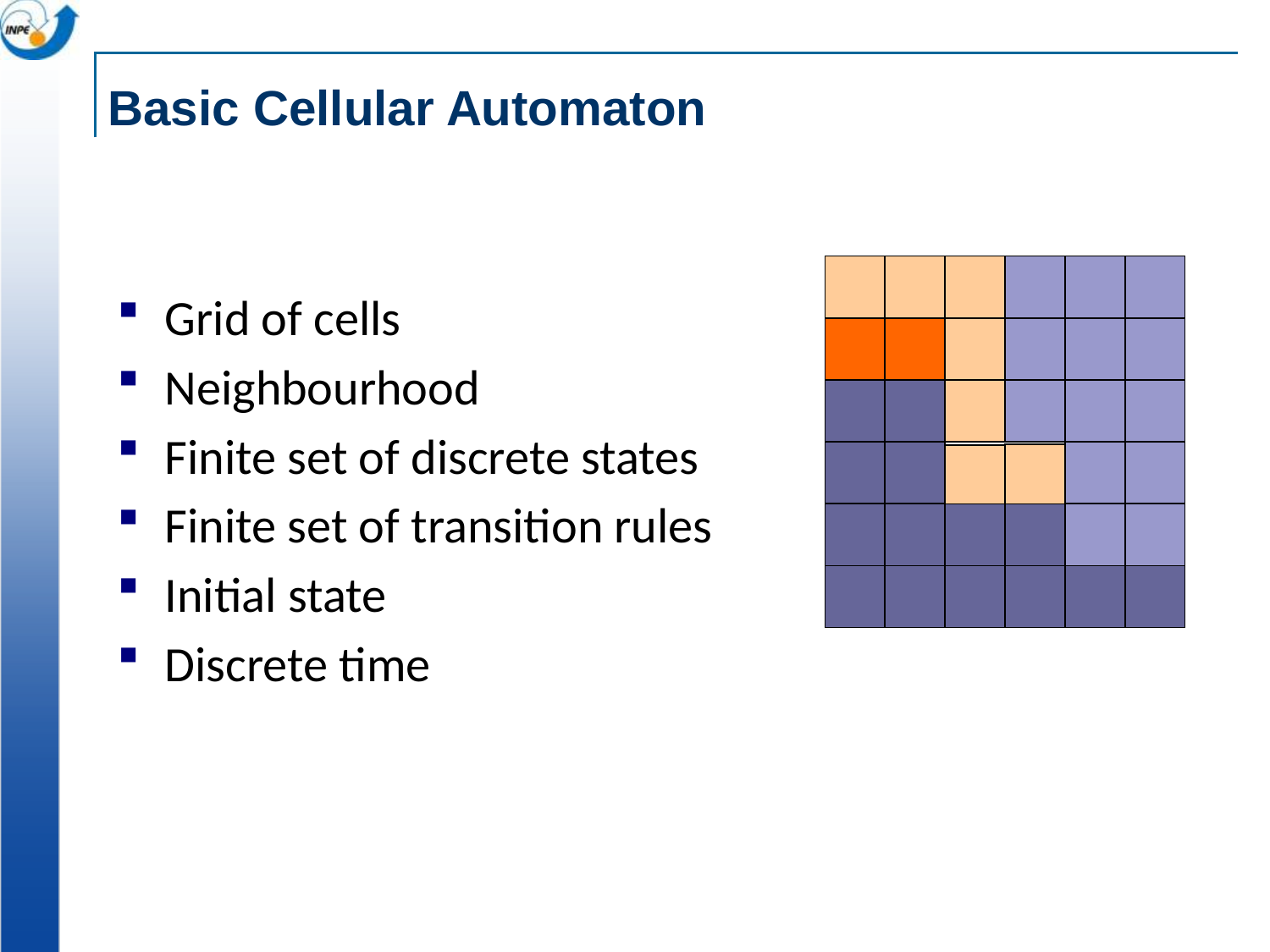

# Basic Cellular Automaton

Grid of cells
Neighbourhood
Finite set of discrete states
Finite set of transition rules
Initial state
Discrete time